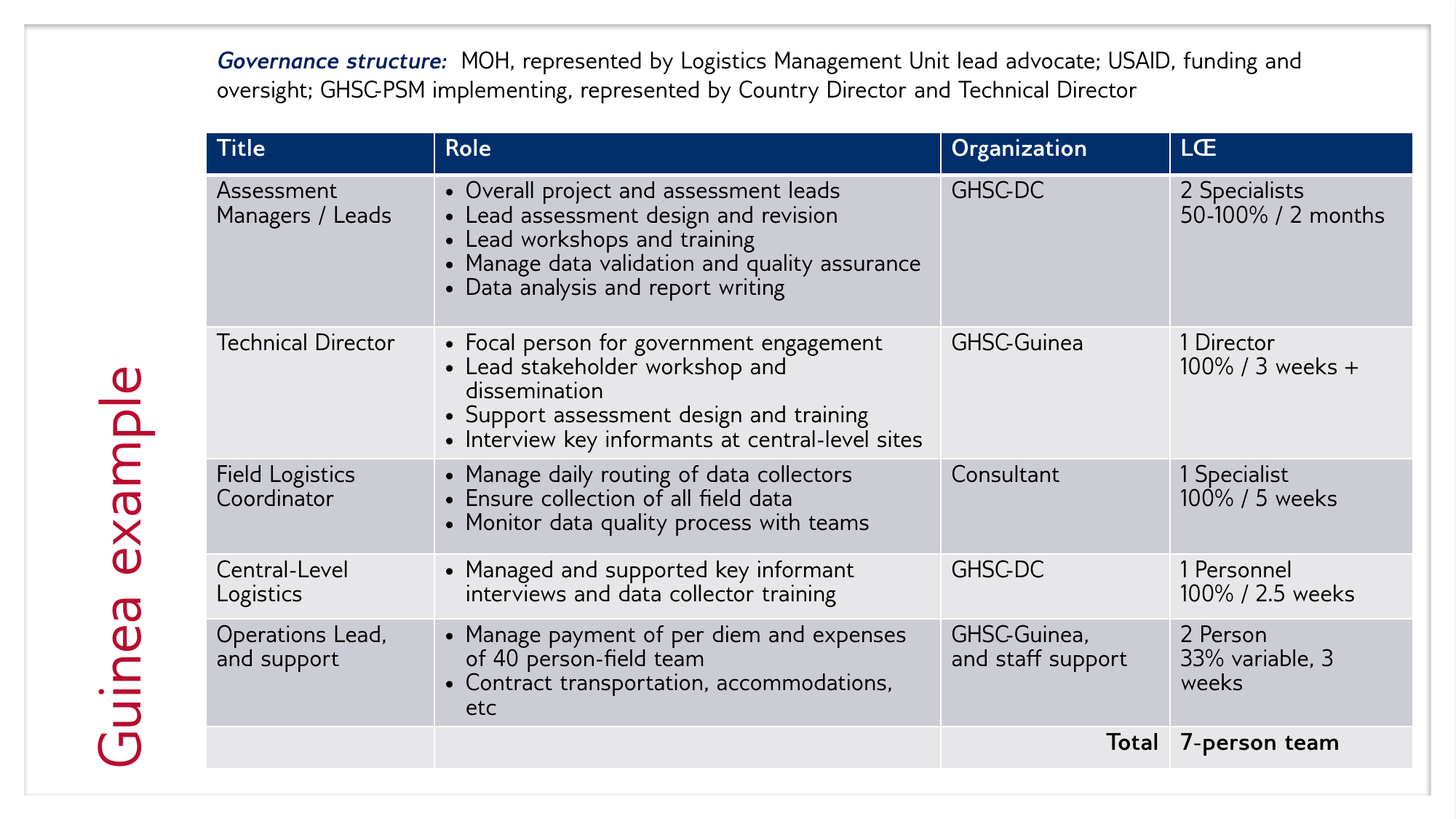

Governance structure:  MOH, represented by Logistics Management Unit lead advocate; USAID, funding and oversight; GHSC-PSM implementing, represented by Country Director and Technical Director
| Title | Role | Organization | LOE |
| --- | --- | --- | --- |
| Assessment Managers / Leads | Overall project and assessment leads Lead assessment design and revision Lead workshops and training Manage data validation and quality assurance Data analysis and report writing | GHSC-DC | 2 Specialists 50-100% / 2 months |
| Technical Director | Focal person for government engagement Lead stakeholder workshop and dissemination Support assessment design and training Interview key informants at central-level sites | GHSC-Guinea | 1 Director 100% / 3 weeks + |
| Field Logistics Coordinator | Manage daily routing of data collectors Ensure collection of all field data Monitor data quality process with teams | Consultant | 1 Specialist 100% / 5 weeks |
| Central-Level Logistics | Managed and supported key informant interviews and data collector training | GHSC-DC | 1 Personnel 100% / 2.5 weeks |
| Operations Lead, and support | Manage payment of per diem and expenses of 40 person-field team Contract transportation, accommodations, etc | GHSC-Guinea, and staff support | 2 Person 33% variable, 3 weeks |
|  |  | Total | 7-person team |
Guinea example